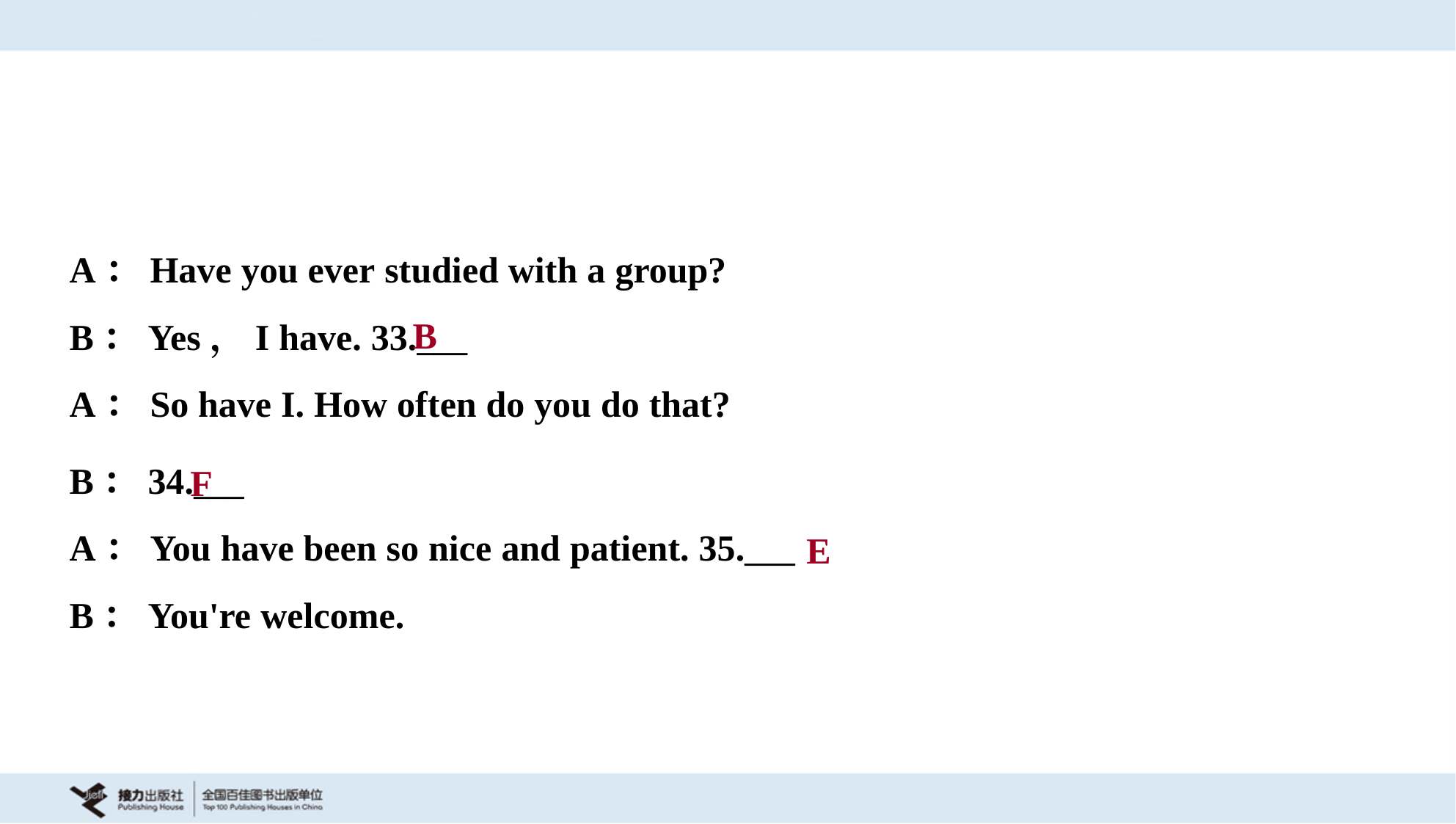

A：Have you ever studied with a group?
B：Yes，I have. 33.___
A：So have I. How often do you do that?
B
B：34.___
A：You have been so nice and patient. 35.___
B：You're welcome.
F
E